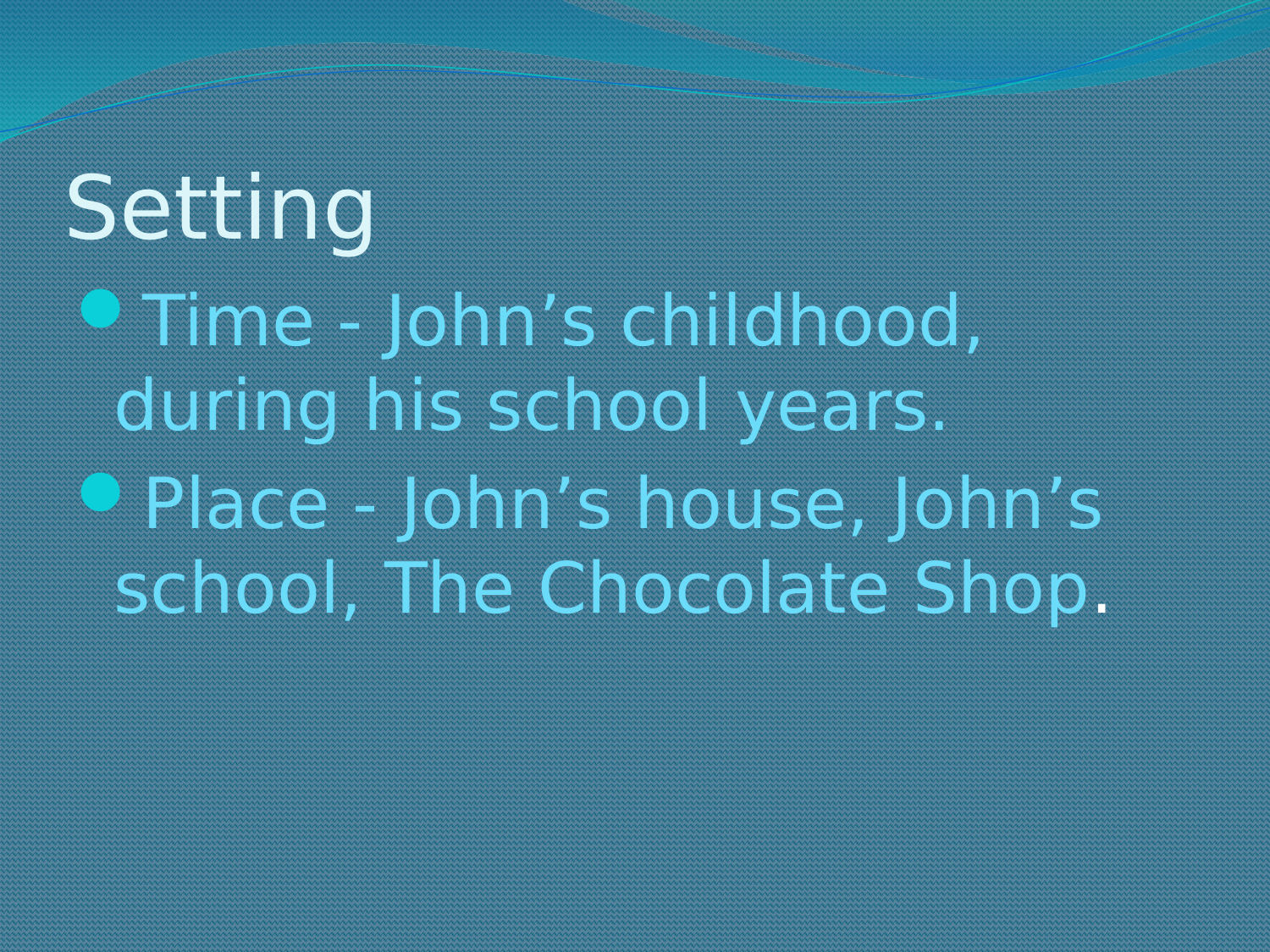

# Setting
Time - John’s childhood, during his school years.
Place - John’s house, John’s school, The Chocolate Shop.